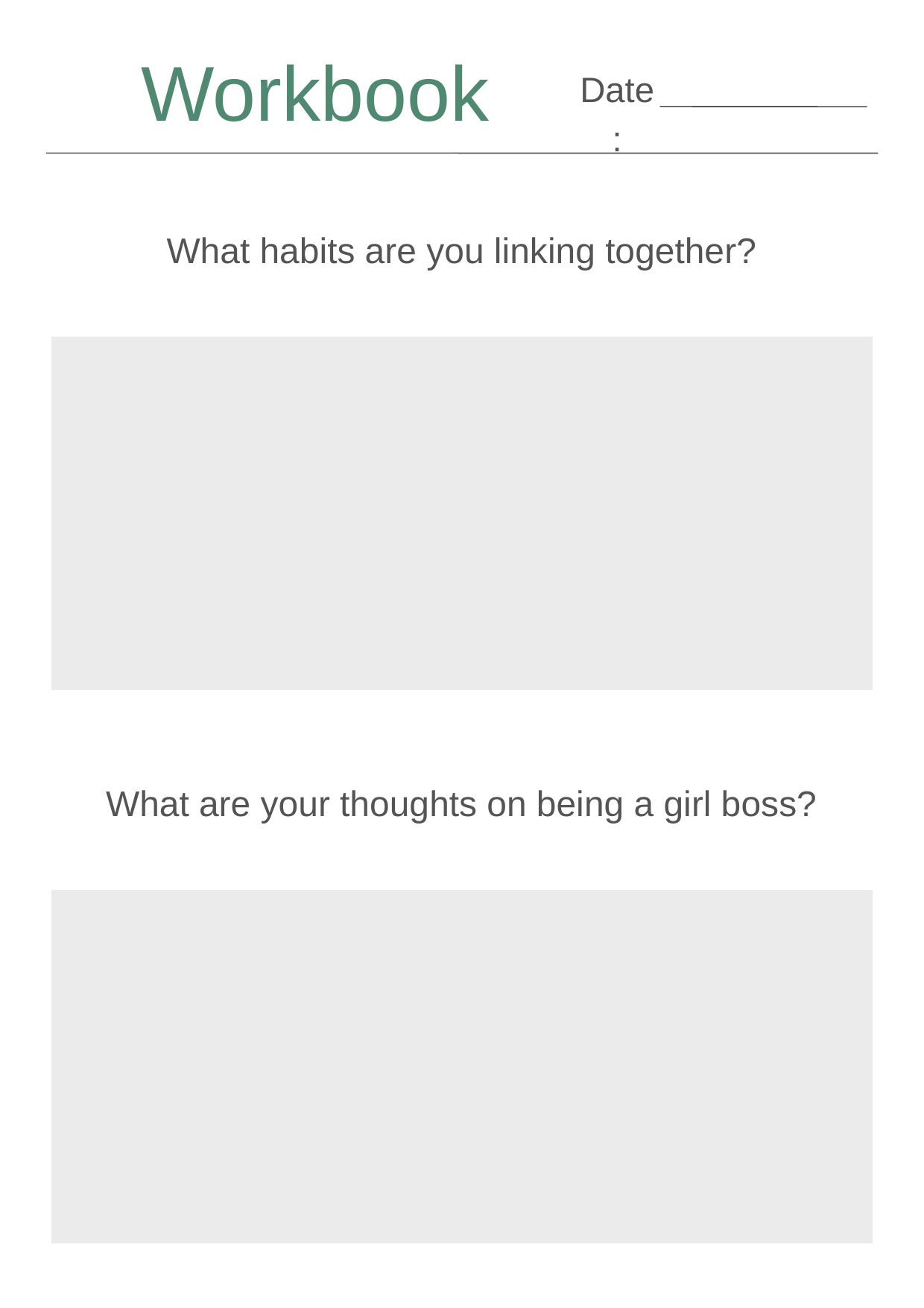

Workbook
Date:

What habits are you linking together?

What are your thoughts on being a girl boss?